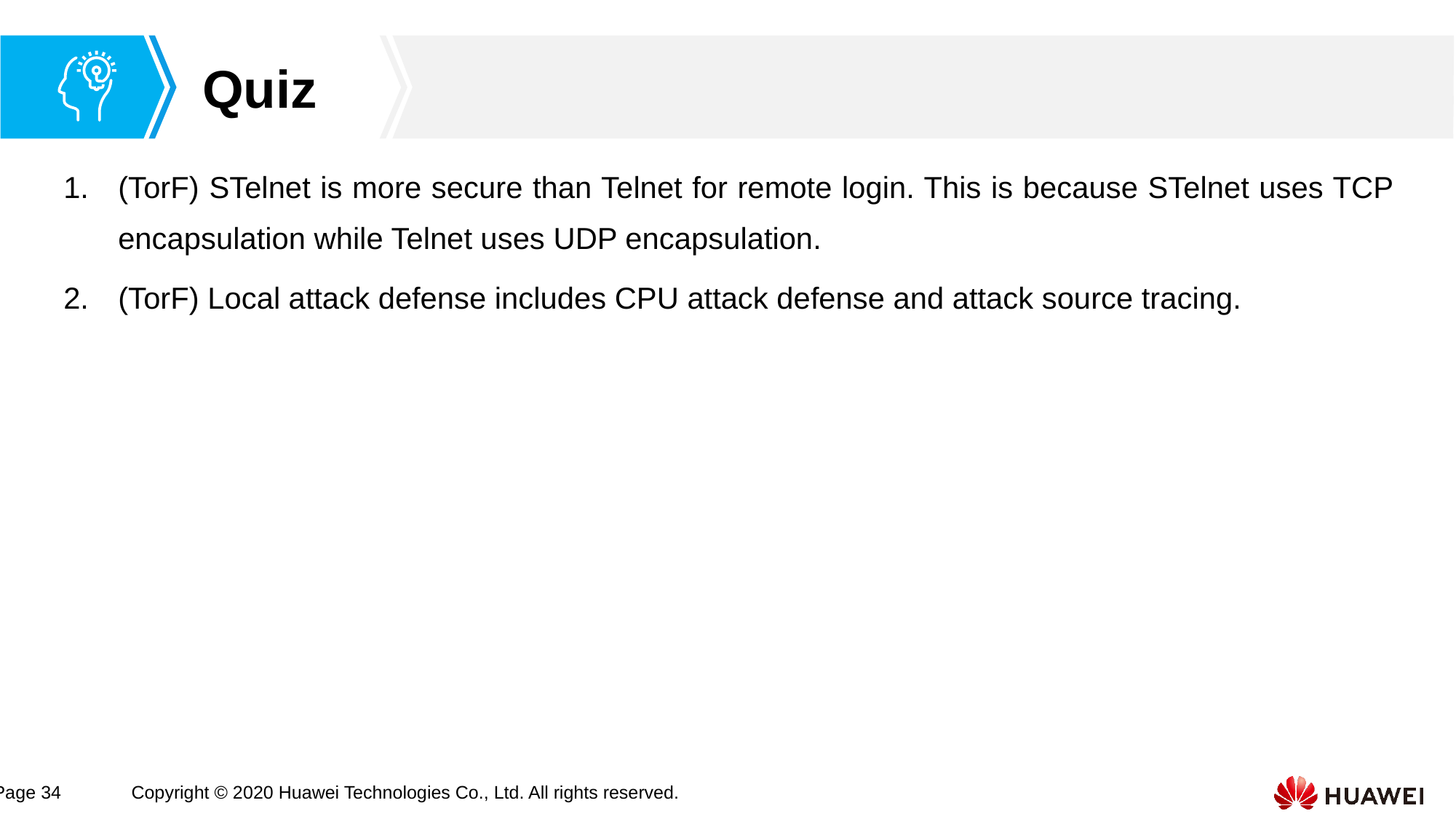

(TorF) STelnet is more secure than Telnet for remote login. This is because STelnet uses TCP encapsulation while Telnet uses UDP encapsulation.
(TorF) Local attack defense includes CPU attack defense and attack source tracing.